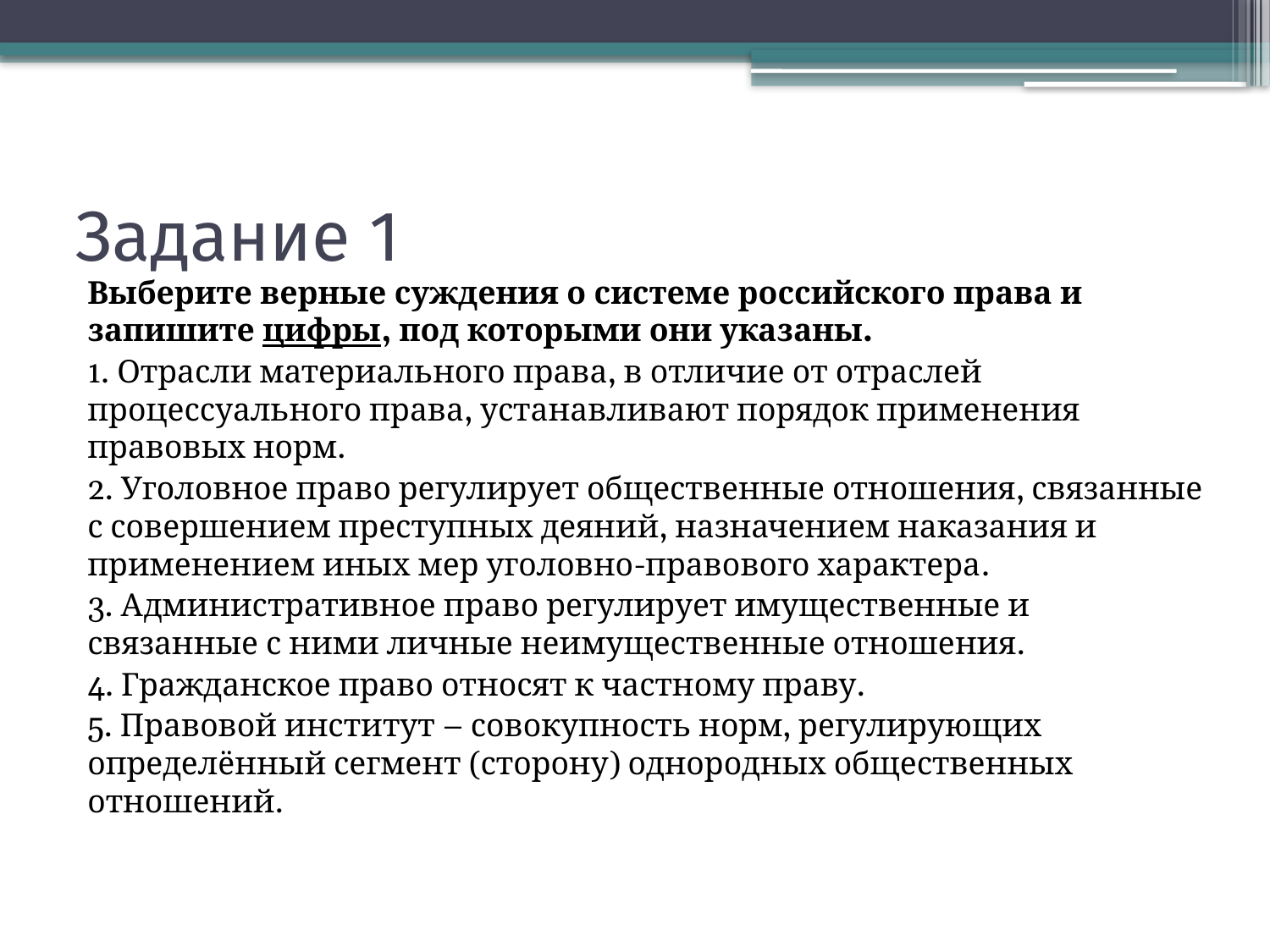

# Задание 1
Выберите верные суждения о системе российского права и запишите цифры, под которыми они указаны.
1. Отрасли материального права, в отличие от отраслей процессуального права, устанавливают порядок применения правовых норм.
2. Уголовное право регулирует общественные отношения, связанные с совершением преступных деяний, назначением наказания и применением иных мер уголовно-правового характера.
3. Административное право регулирует имущественные и связанные с ними личные неимущественные отношения.
4. Гражданское право относят к частному праву.
5. Правовой институт – совокупность норм, регулирующих определённый сегмент (сторону) однородных общественных отношений.